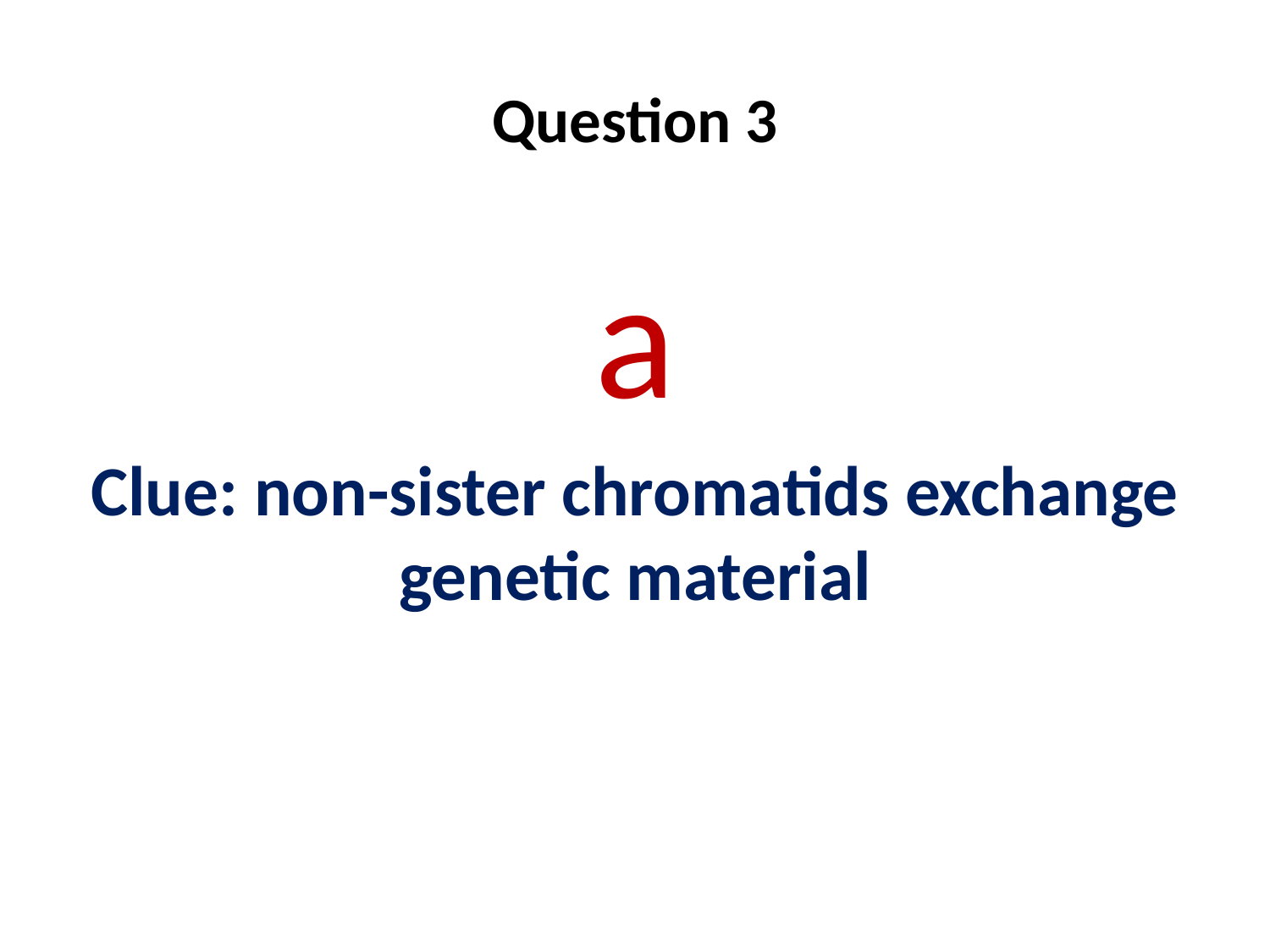

# Question 3
a
Clue: non-sister chromatids exchange genetic material